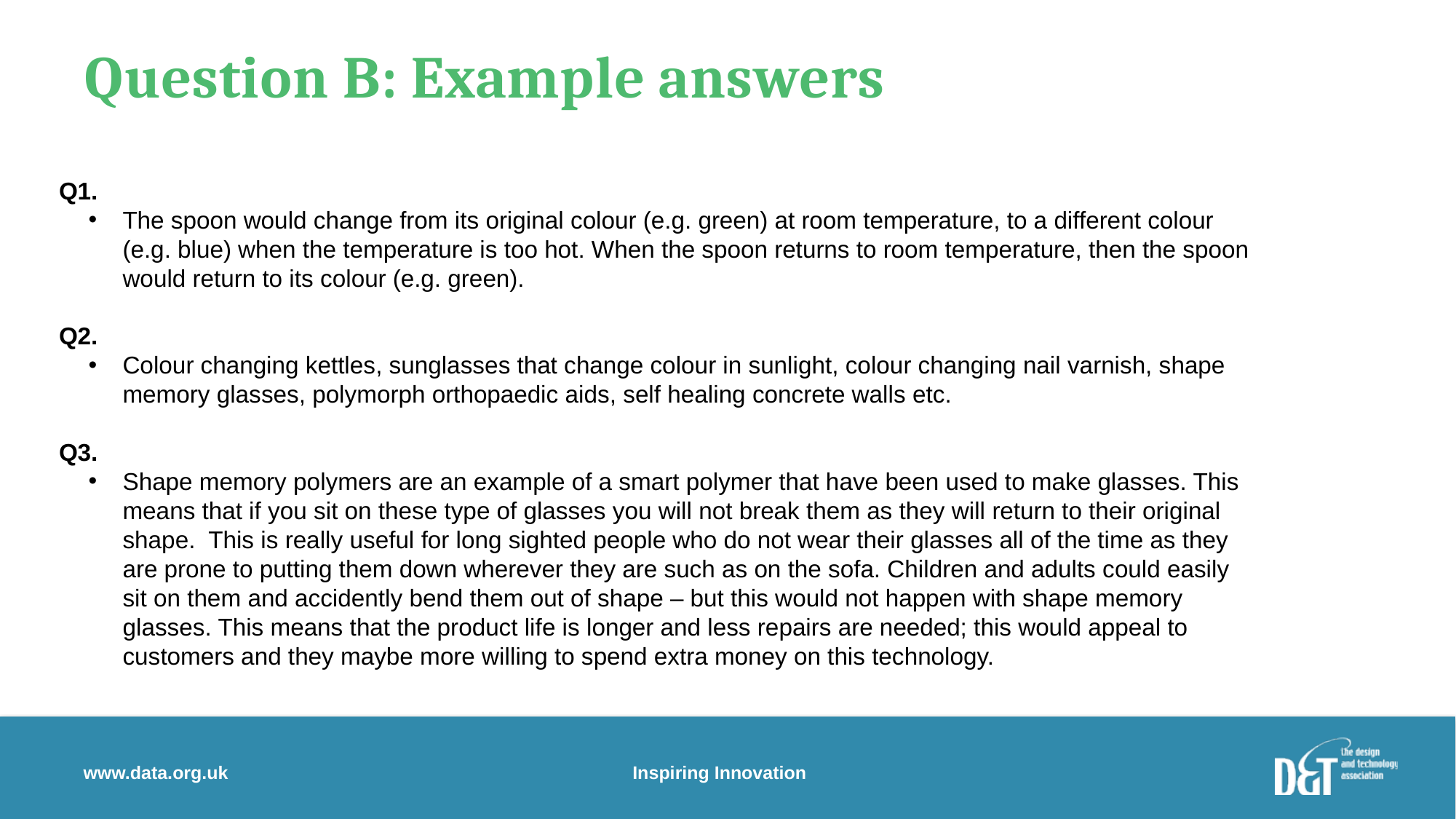

# Question B: Example answers
Q1.
The spoon would change from its original colour (e.g. green) at room temperature, to a different colour (e.g. blue) when the temperature is too hot. When the spoon returns to room temperature, then the spoon would return to its colour (e.g. green).

Q2.
Colour changing kettles, sunglasses that change colour in sunlight, colour changing nail varnish, shape memory glasses, polymorph orthopaedic aids, self healing concrete walls etc.

Q3.
Shape memory polymers are an example of a smart polymer that have been used to make glasses. This means that if you sit on these type of glasses you will not break them as they will return to their original shape.  This is really useful for long sighted people who do not wear their glasses all of the time as they are prone to putting them down wherever they are such as on the sofa. Children and adults could easily sit on them and accidently bend them out of shape – but this would not happen with shape memory glasses. This means that the product life is longer and less repairs are needed; this would appeal to customers and they maybe more willing to spend extra money on this technology.